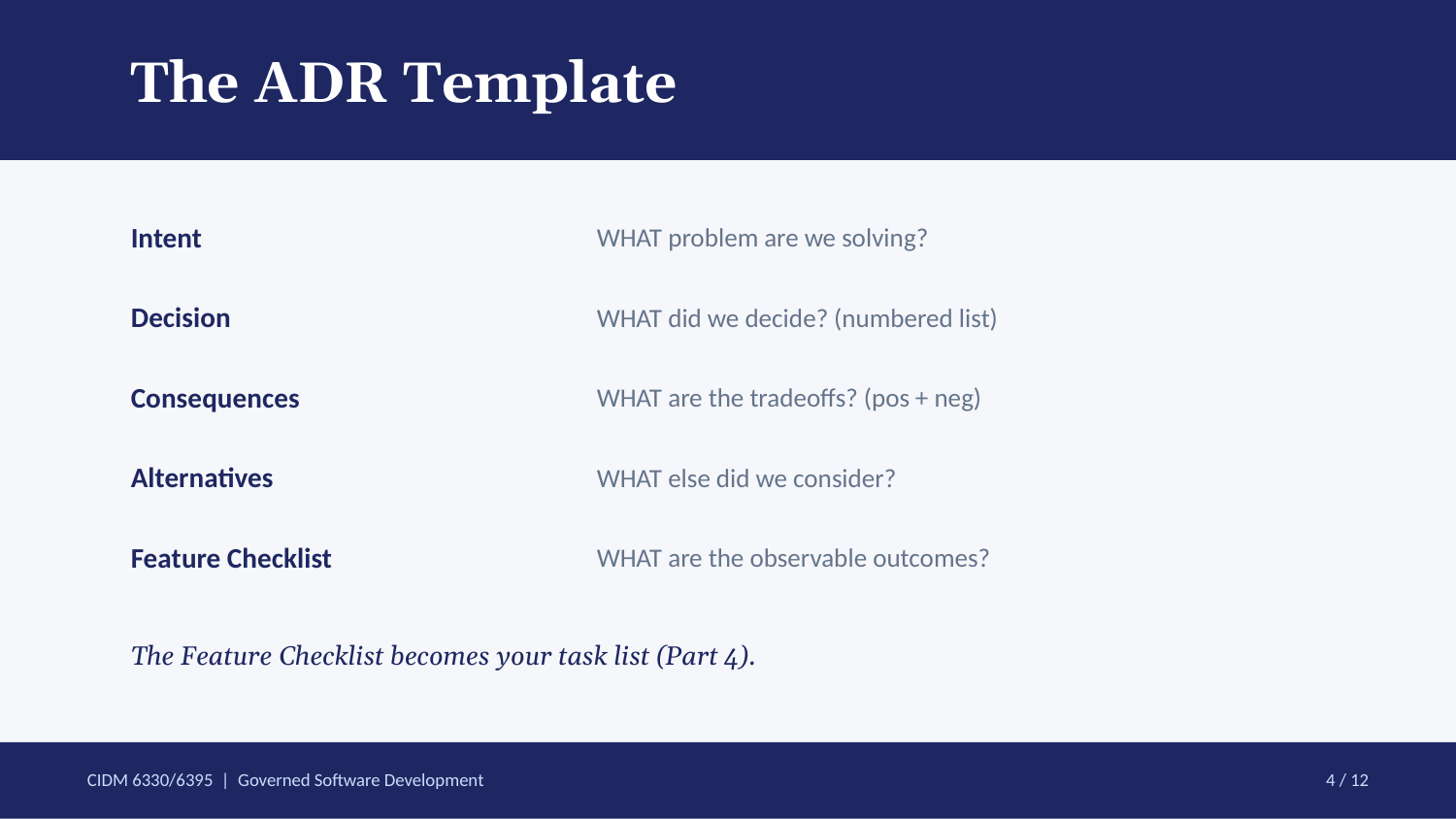

The ADR Template
Intent
WHAT problem are we solving?
Decision
WHAT did we decide? (numbered list)
Consequences
WHAT are the tradeoffs? (pos + neg)
Alternatives
WHAT else did we consider?
Feature Checklist
WHAT are the observable outcomes?
The Feature Checklist becomes your task list (Part 4).

CIDM 6330/6395  |  Governed Software Development
4 / 12